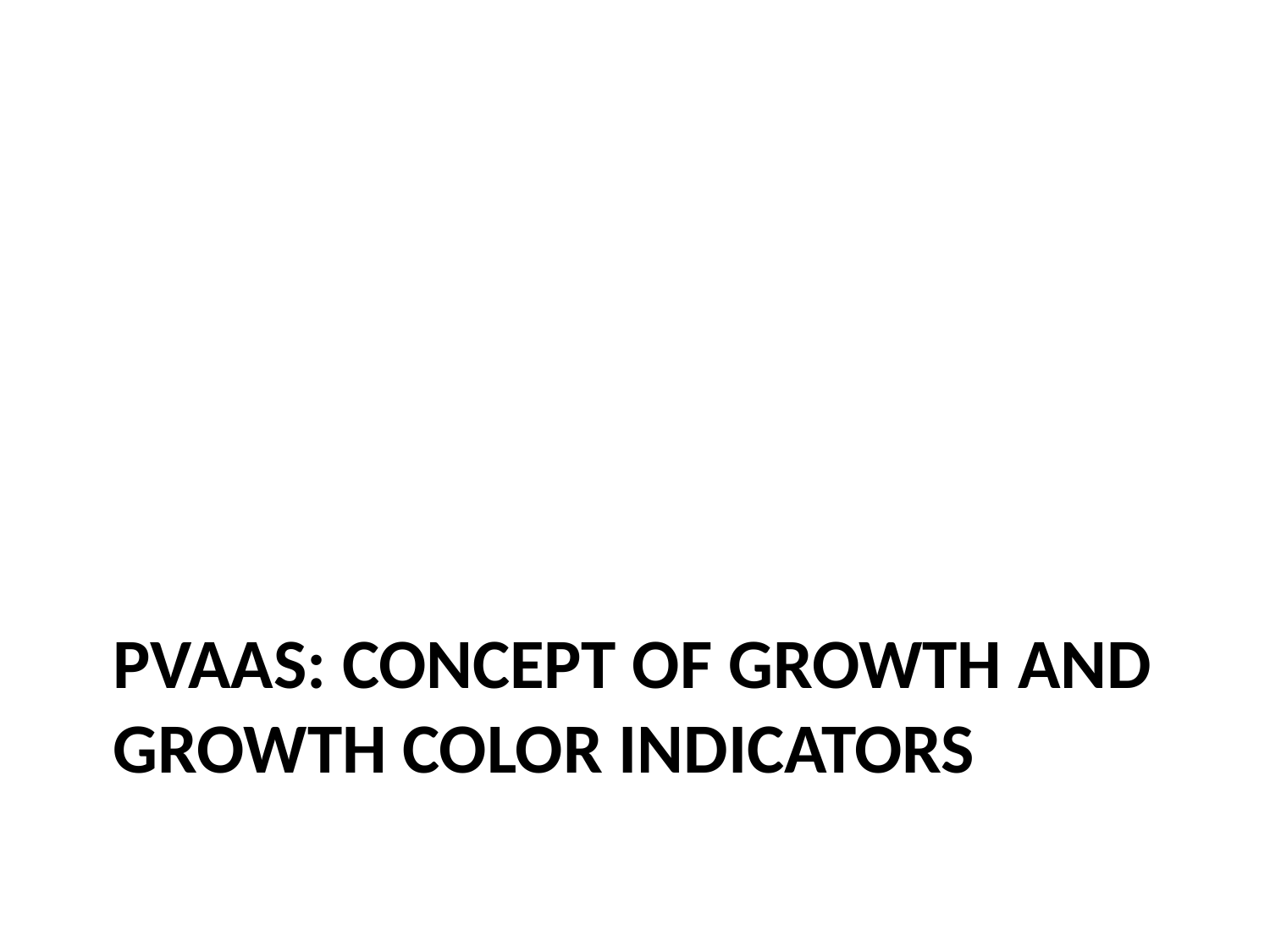

# PVAAS: Concept of Growth and GROWTH COLOR Indicators